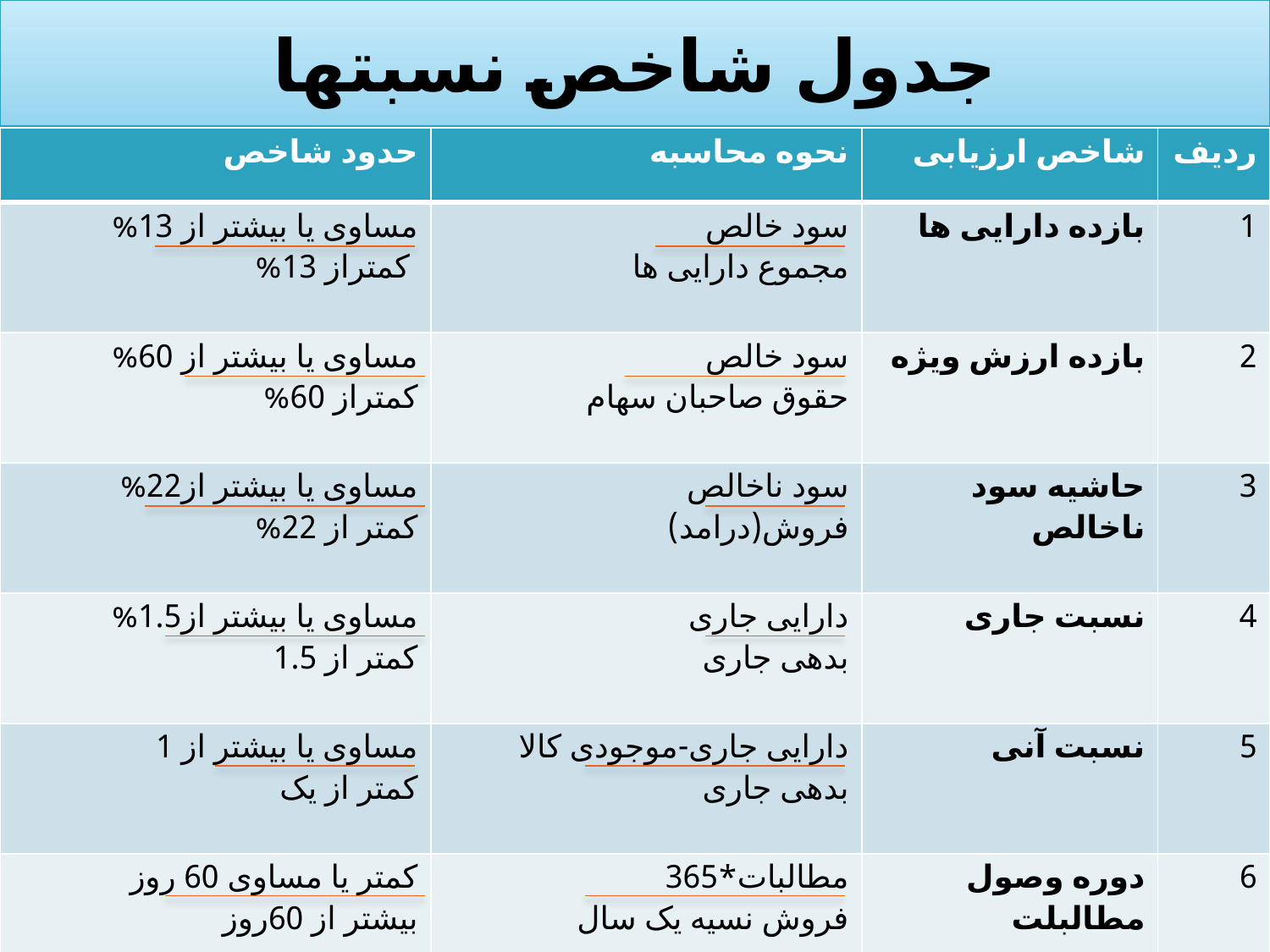

# جدول شاخص نسبتها
| حدود شاخص | نحوه محاسبه | شاخص ارزیابی | ردیف |
| --- | --- | --- | --- |
| مساوی یا بیشتر از 13% کمتراز 13% | سود خالص مجموع دارایی ها | بازده دارایی ها | 1 |
| مساوی یا بیشتر از 60% کمتراز 60% | سود خالص حقوق صاحبان سهام | بازده ارزش ویژه | 2 |
| مساوی یا بیشتر از22% کمتر از 22% | سود ناخالص فروش(درامد) | حاشیه سود ناخالص | 3 |
| مساوی یا بیشتر از1.5% کمتر از 1.5 | دارایی جاری بدهی جاری | نسبت جاری | 4 |
| مساوی یا بیشتر از 1 کمتر از یک | دارایی جاری-موجودی کالا بدهی جاری | نسبت آنی | 5 |
| کمتر یا مساوی 60 روز بیشتر از 60روز | مطالبات\*365 فروش نسیه یک سال | دوره وصول مطالبلت | 6 |